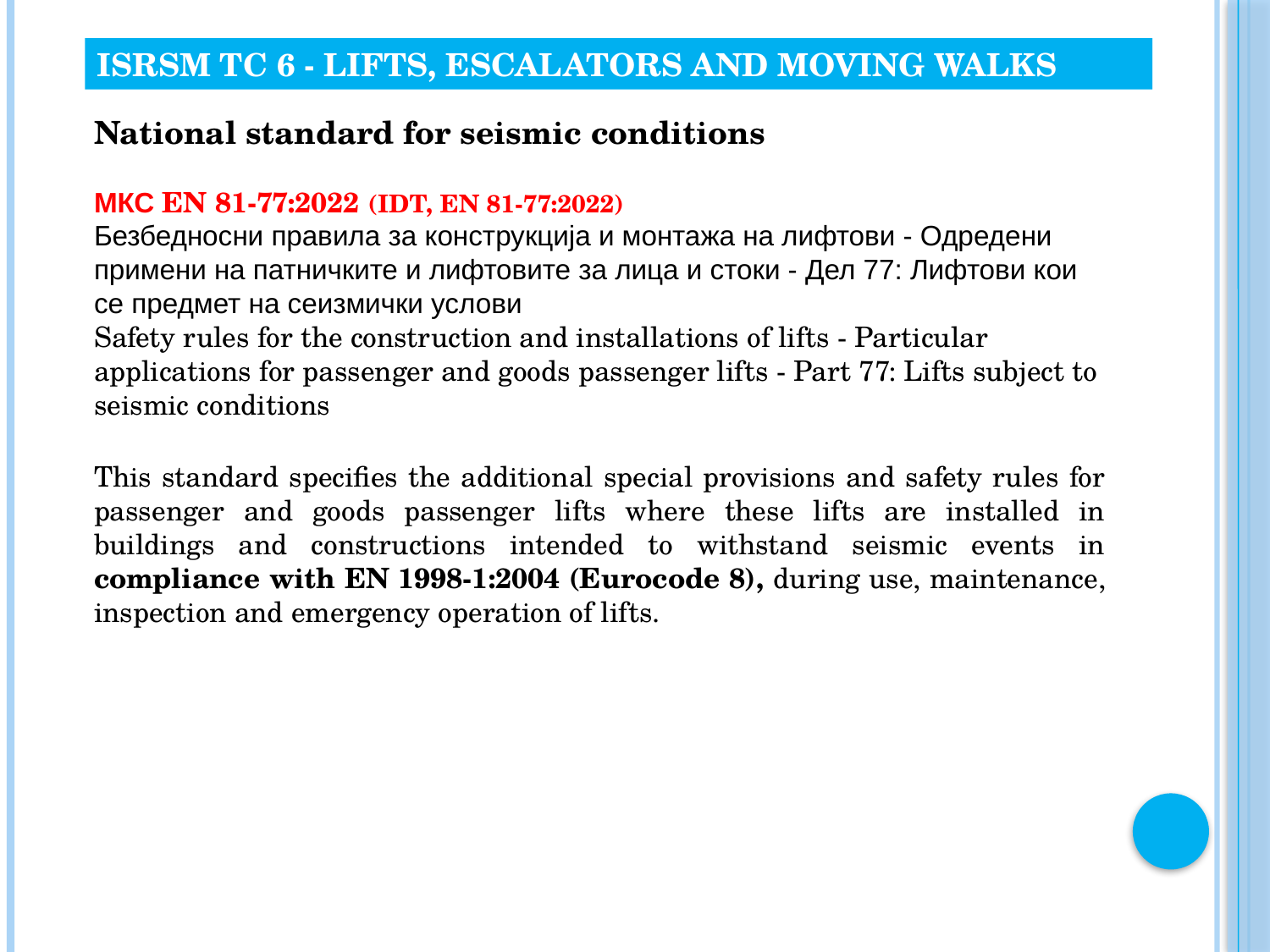

ISRSM TC 6 - Lifts, escalators and moving walks
National standard for seismic conditions

МКС EN 81-77:2022 (IDT, EN 81-77:2022)
Безбедносни правила за конструкција и монтажа на лифтови - Одредени примени на патничките и лифтовите за лица и стоки - Дел 77: Лифтови кои се предмет на сеизмички услови
Safety rules for the construction and installations of lifts - Particular applications for passenger and goods passenger lifts - Part 77: Lifts subject to seismic conditions

This standard specifies the additional special provisions and safety rules for passenger and goods passenger lifts where these lifts are installed in buildings and constructions intended to withstand seismic events in compliance with EN 1998-1:2004 (Eurocode 8), during use, maintenance, inspection and emergency operation of lifts.